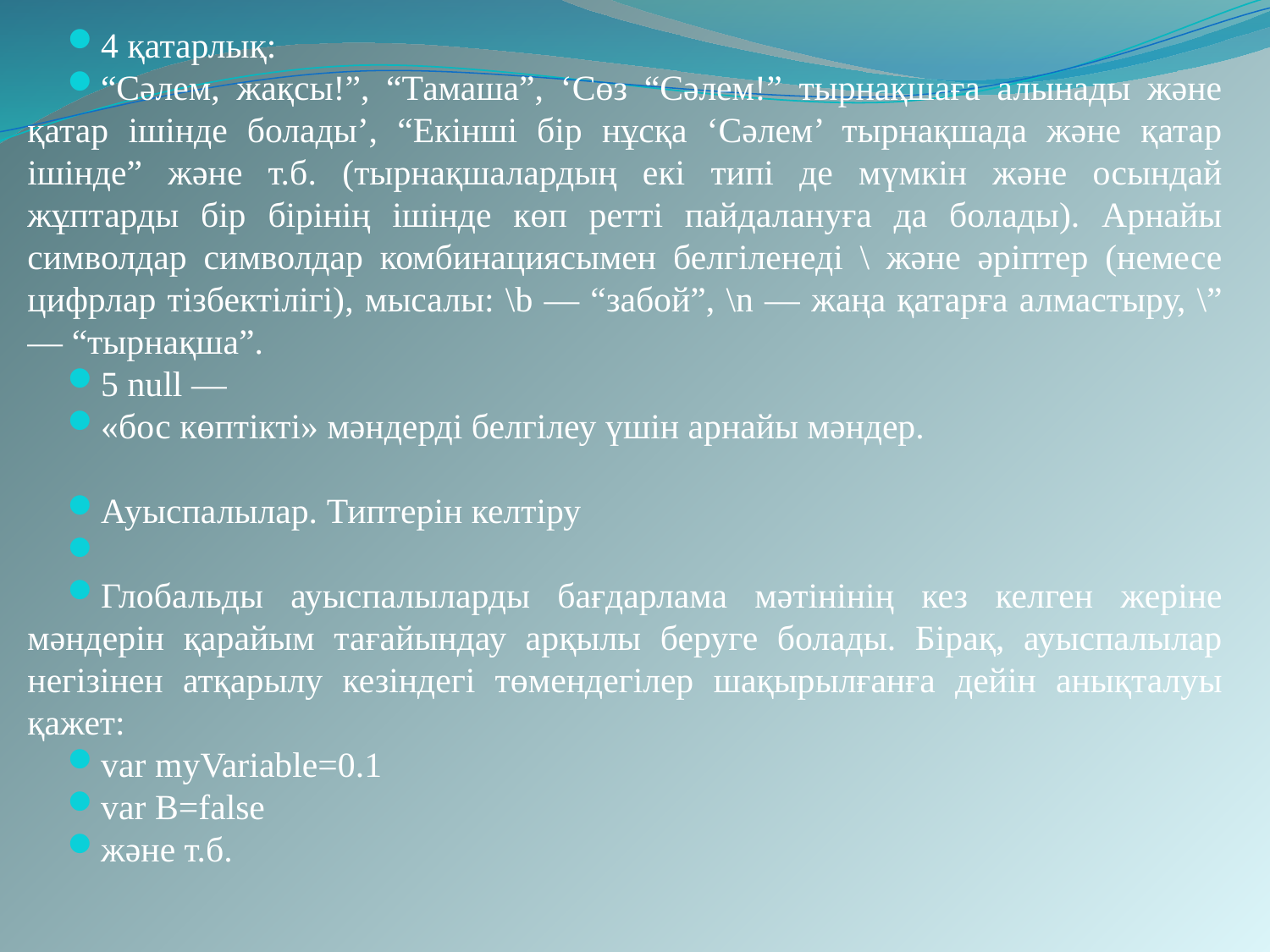

4 қатарлық:
“Сәлем, жақсы!”, “Тамаша”, ‘Сөз “Сәлем!” тырнақшаға алынады және қатар ішінде болады’, “Екінші бір нұсқа ‘Сәлем’ тырнақшада және қатар ішінде” және т.б. (тырнақшалардың екі типі де мүмкін және осындай жұптарды бір бірінің ішінде көп ретті пайдалануға да болады). Арнайы символдар символдар комбинациясымен белгіленеді \ және әріптер (немесе цифрлар тізбектілігі), мысалы: \b — “забой”, \n — жаңа қатарға алмастыру, \” — “тырнақша”.
5 null —
«бос көптікті» мәндерді белгілеу үшін арнайы мәндер.

Ауыспалылар. Типтерін келтіру

Глобальды ауыспалыларды бағдарлама мәтінінің кез келген жеріне мәндерін қарайым тағайындау арқылы беруге болады. Бірақ, ауыспалылар негізінен атқарылу кезіндегі төмендегілер шақырылғанға дейін анықталуы қажет:
var myVariable=0.1
var B=false
және т.б.